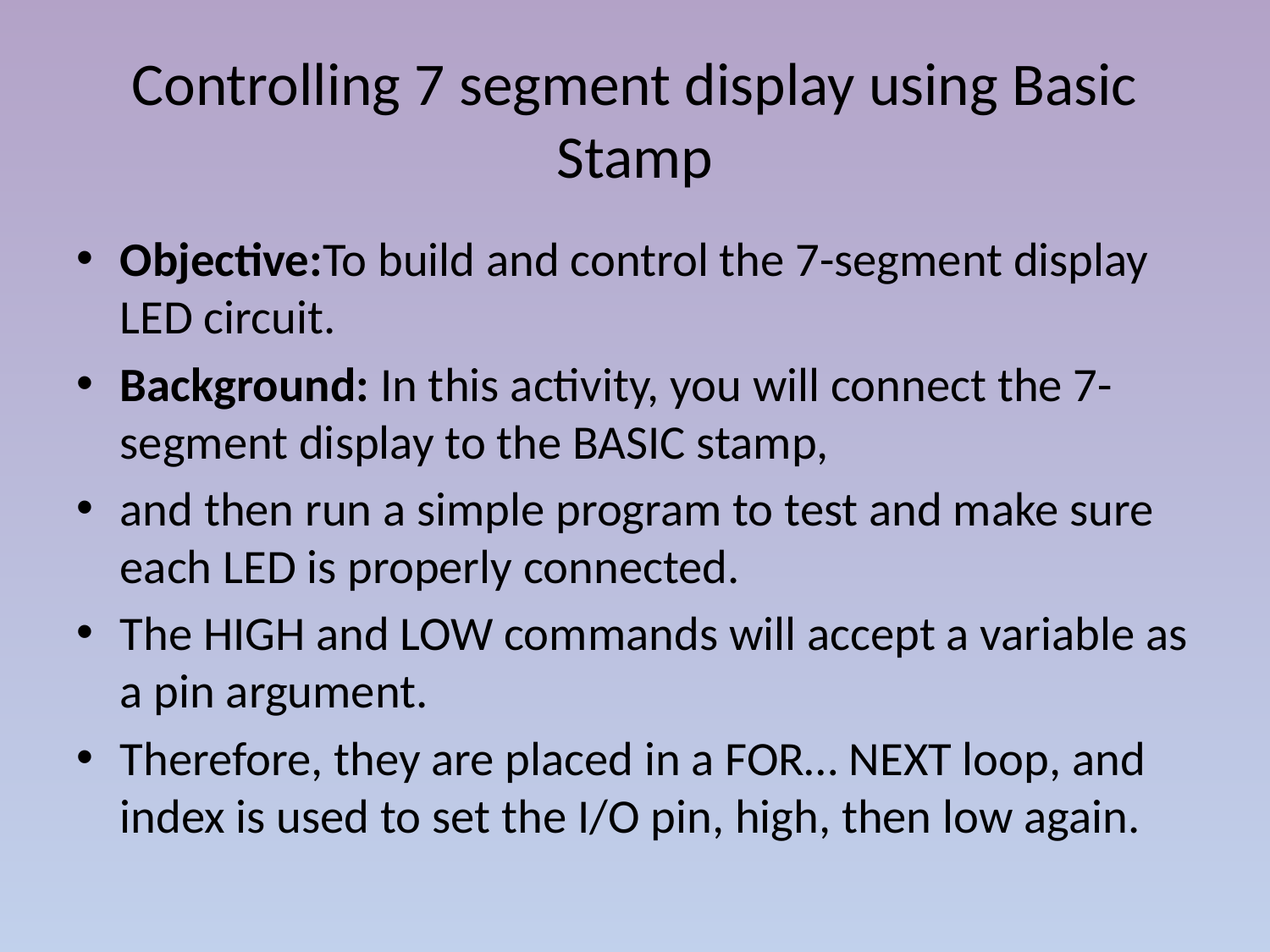

# Controlling 7 segment display using Basic Stamp
Objective:To build and control the 7-segment display LED circuit.
Background: In this activity, you will connect the 7-segment display to the BASIC stamp,
and then run a simple program to test and make sure each LED is properly connected.
The HIGH and LOW commands will accept a variable as a pin argument.
Therefore, they are placed in a FOR… NEXT loop, and index is used to set the I/O pin, high, then low again.